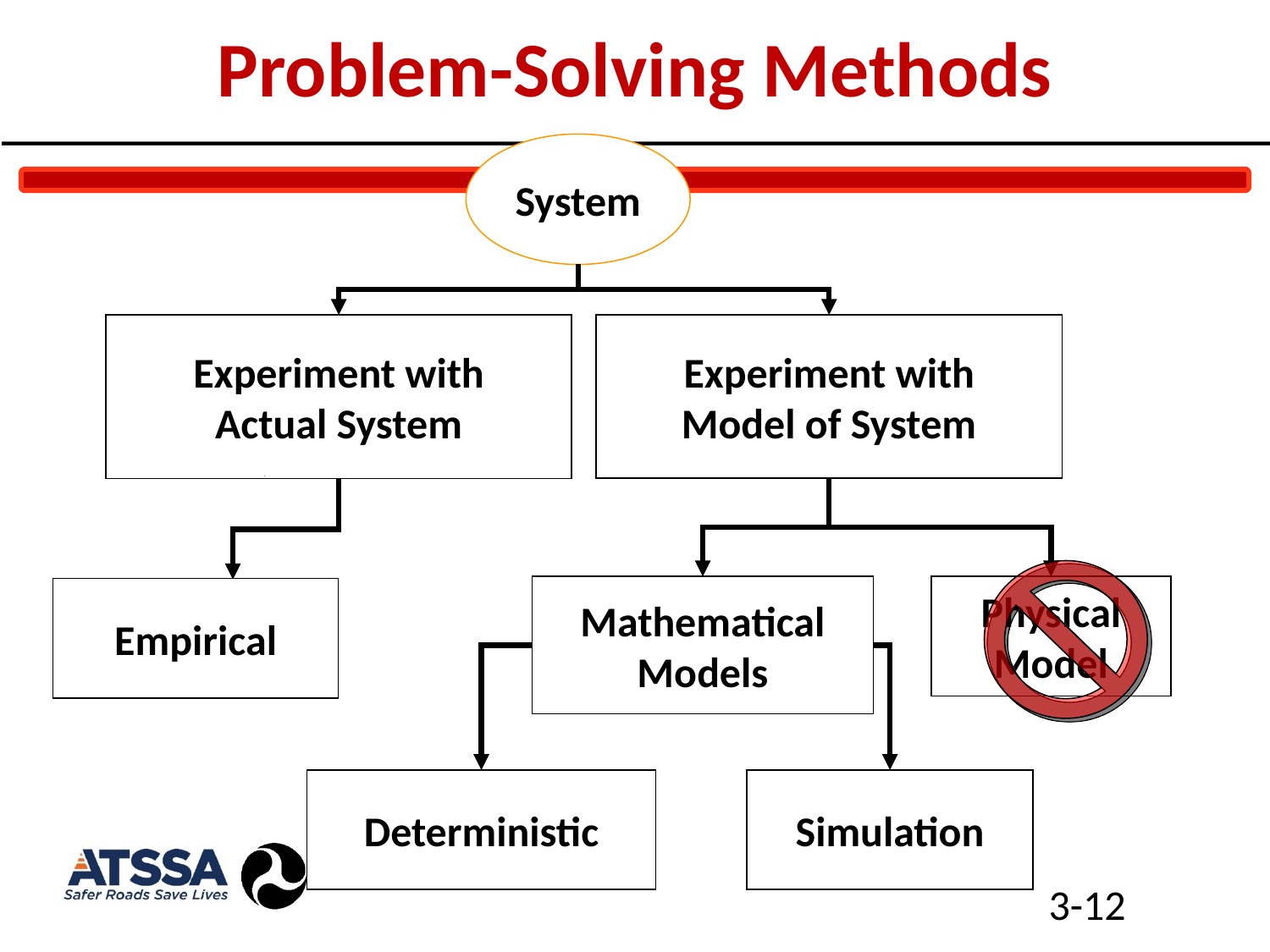

# Problem-Solving Methods
System
Experiment with
Actual System
Experiment with
Model of System

Mathematical
Models
Physical
Model
Empirical

Deterministic
Simulation